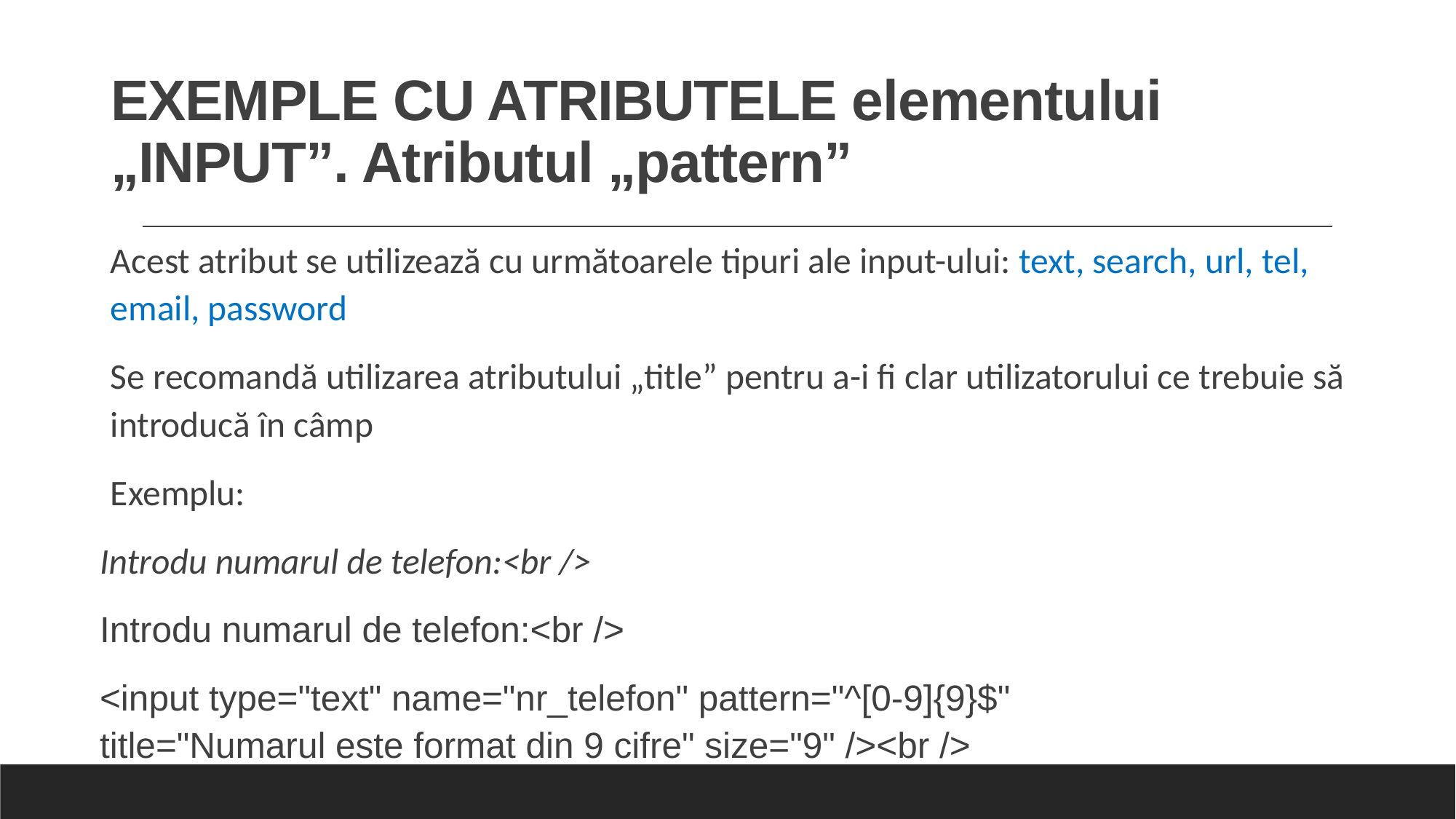

# EXEMPLE CU ATRIBUTELE elementului „INPUT”. Atributul „pattern”
Acest atribut se utilizează cu următoarele tipuri ale input-ului: text, search, url, tel, email, password
Se recomandă utilizarea atributului „title” pentru a-i fi clar utilizatorului ce trebuie să introducă în câmp
Exemplu:
Introdu numarul de telefon:<br />
Introdu numarul de telefon:<br />
<input type="text" name="nr_telefon" pattern="^[0-9]{9}$" title="Numarul este format din 9 cifre" size="9" /><br />